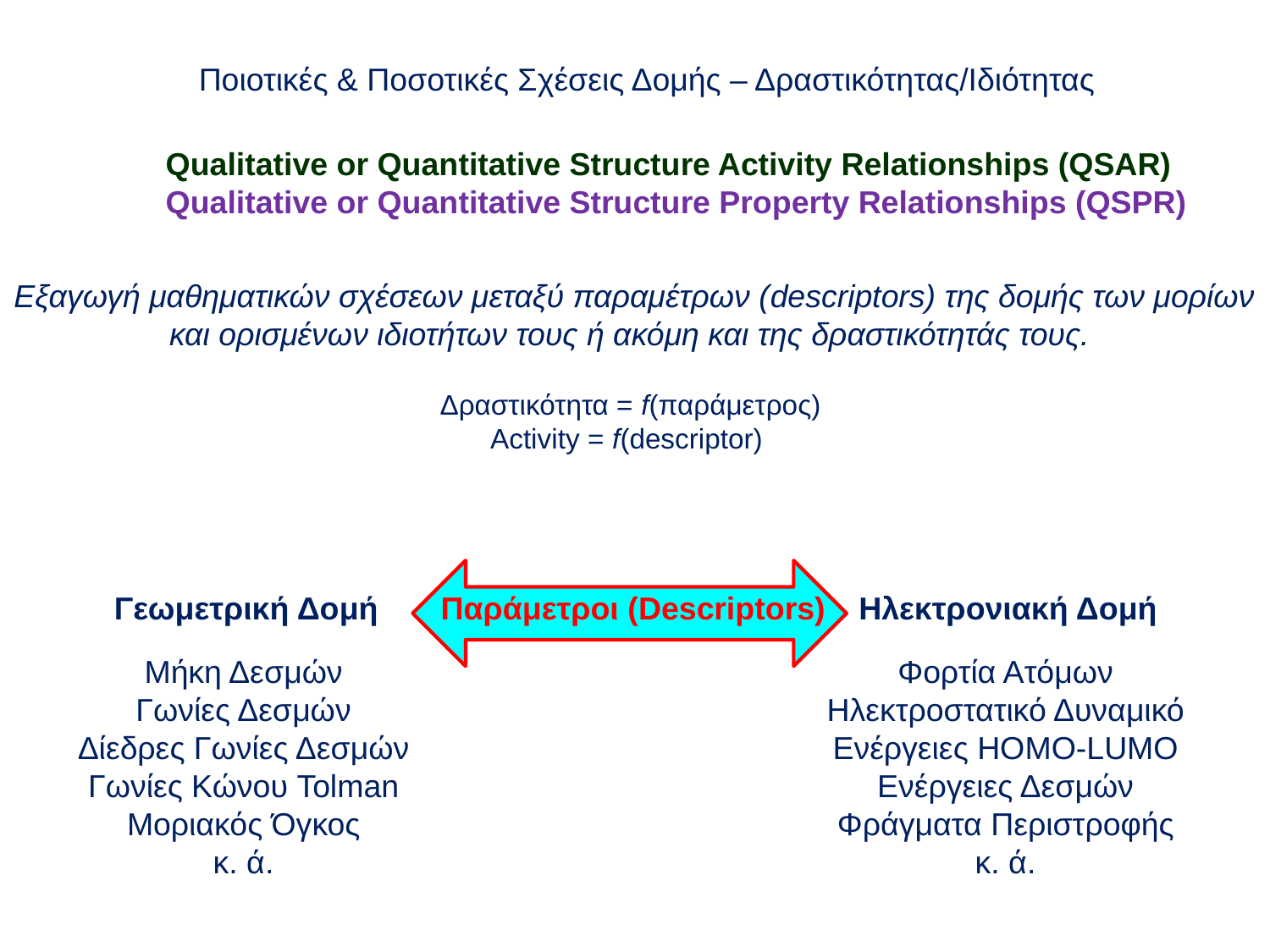

Ποιοτικές & Ποσοτικές Σχέσεις Δομής – Δραστικότητας/Ιδιότητας
Qualitative or Quantitative Structure Activity Relationships (QSAR)
Qualitative or Quantitative Structure Property Relationships (QSPR)
Εξαγωγή μαθηματικών σχέσεων μεταξύ παραμέτρων (descriptors) της δομής των μορίων
και ορισμένων ιδιοτήτων τους ή ακόμη και της δραστικότητάς τους.
Δραστικότητα = f(παράμετρος)
Activity = f(descriptor)

Γεωμετρική Δομή
Παράμετροι (Descriptors)
Ηλεκτρονιακή Δομή
Μήκη Δεσμών
Γωνίες Δεσμών
Δίεδρες Γωνίες Δεσμών
Γωνίες Κώνου Tolman
Μοριακός Όγκος
κ. ά.
Φορτία Ατόμων
Ηλεκτροστατικό Δυναμικό
Ενέργειες HOMO-LUMO
Ενέργειες Δεσμών
Φράγματα Περιστροφής
κ. ά.